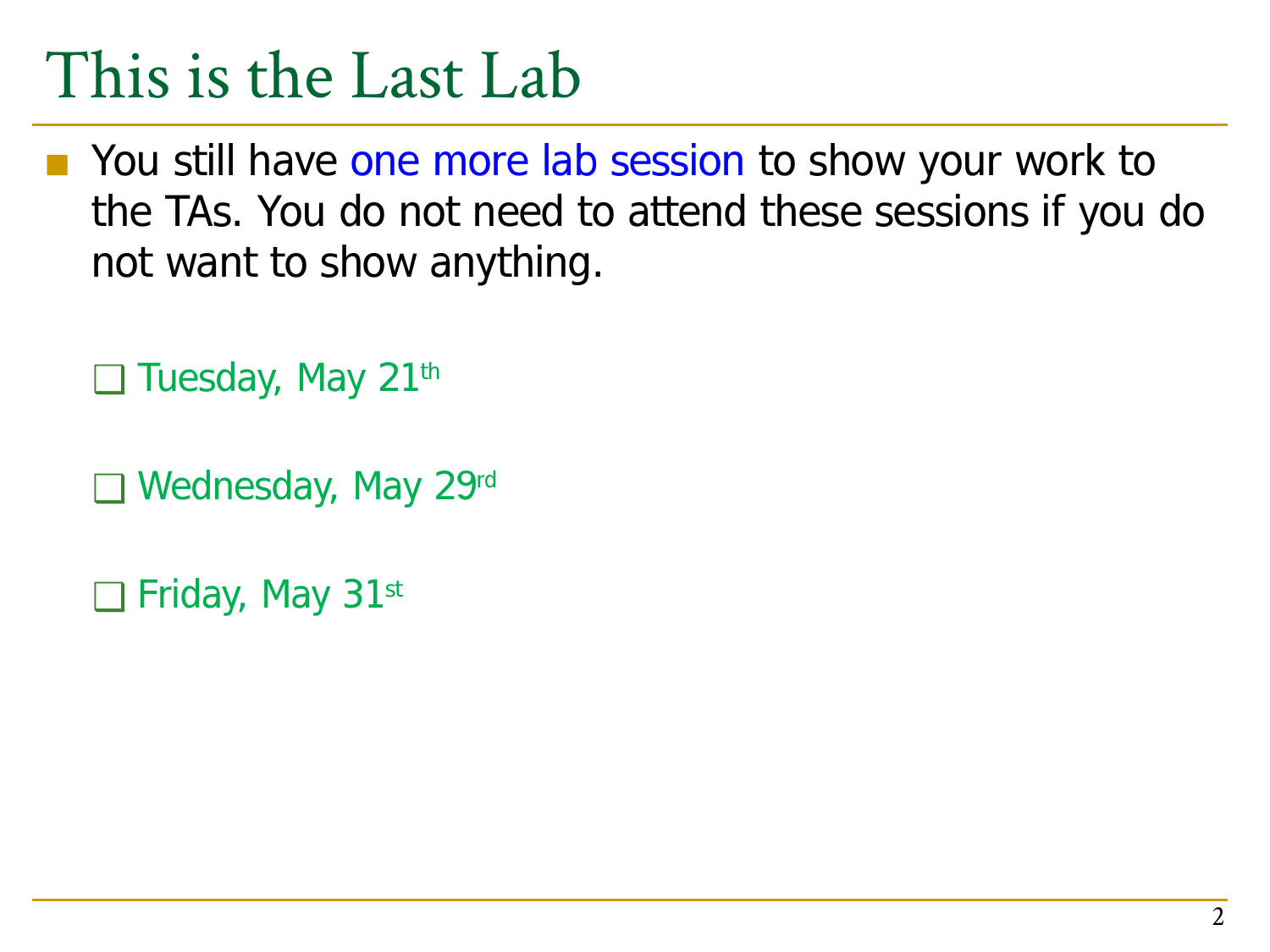

# This is the Last Lab
You still have one more lab session to show your work to the TAs. You do not need to attend these sessions if you do not want to show anything.

Tuesday, May 21th

Wednesday, May 29rd

Friday, May 31st

2